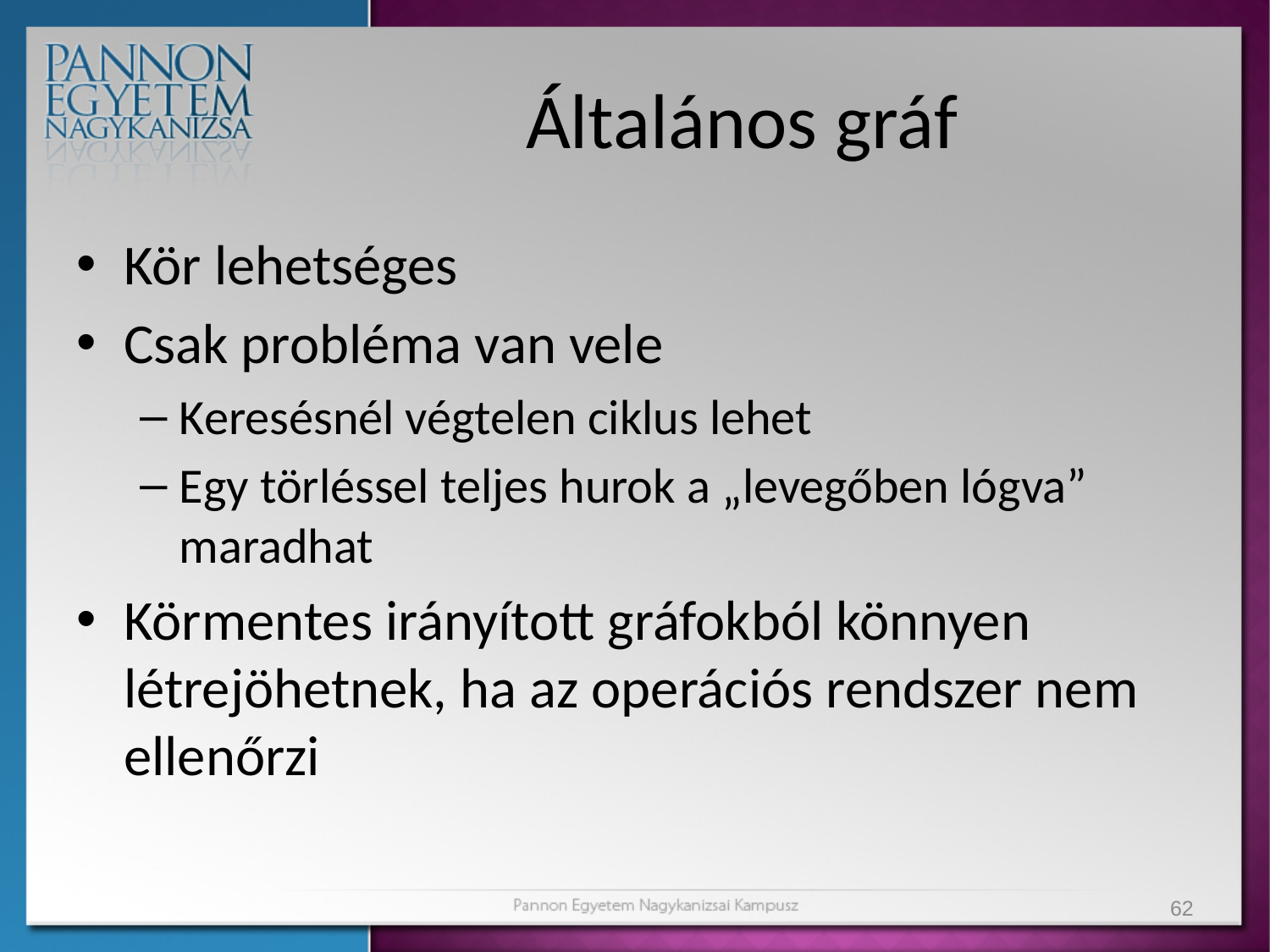

# Általános gráf
Kör lehetséges
Csak probléma van vele
Keresésnél végtelen ciklus lehet
Egy törléssel teljes hurok a „levegőben lógva” maradhat
Körmentes irányított gráfokból könnyen létrejöhetnek, ha az operációs rendszer nem ellenőrzi
62